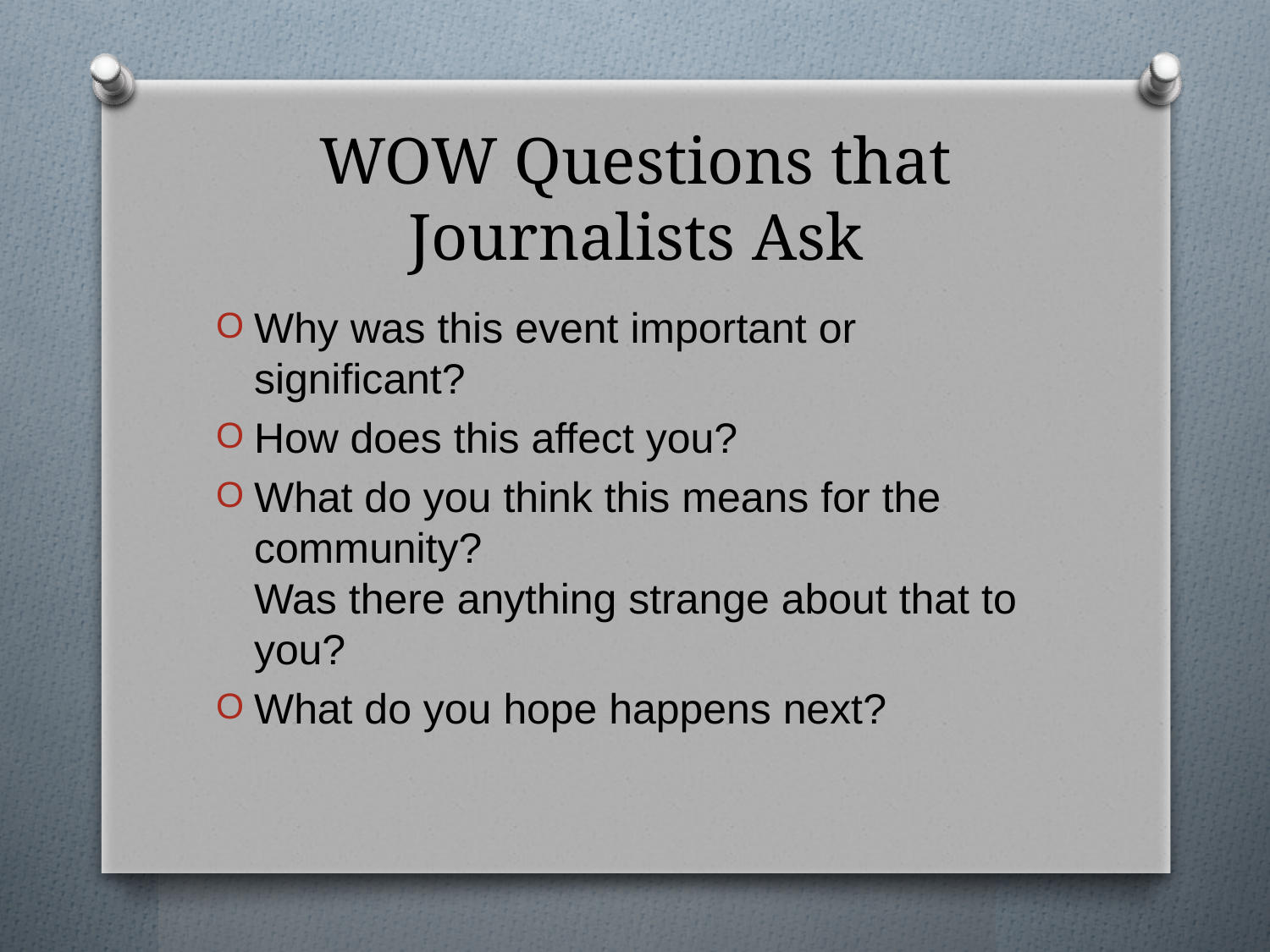

# WOW Questions that Journalists Ask
Why was this event important or significant?
How does this affect you?
What do you think this means for the community?
Was there anything strange about that to you?
What do you hope happens next?